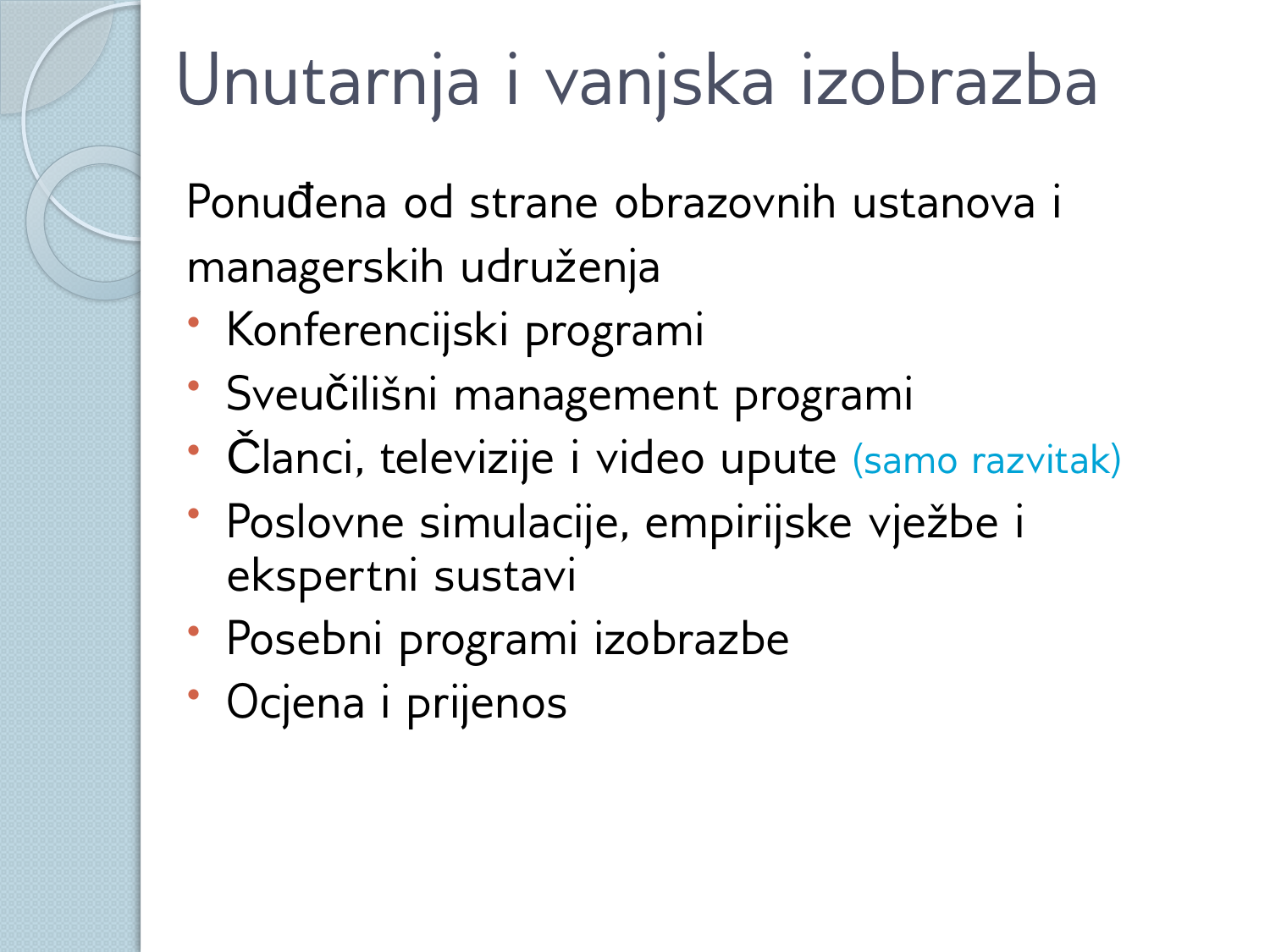

# Unutarnja i vanjska izobrazba
Ponuđena od strane obrazovnih ustanova i
managerskih udruženja
Konferencijski programi
Sveučilišni management programi
Članci, televizije i video upute (samo razvitak)
Poslovne simulacije, empirijske vježbe i ekspertni sustavi
Posebni programi izobrazbe
Ocjena i prijenos